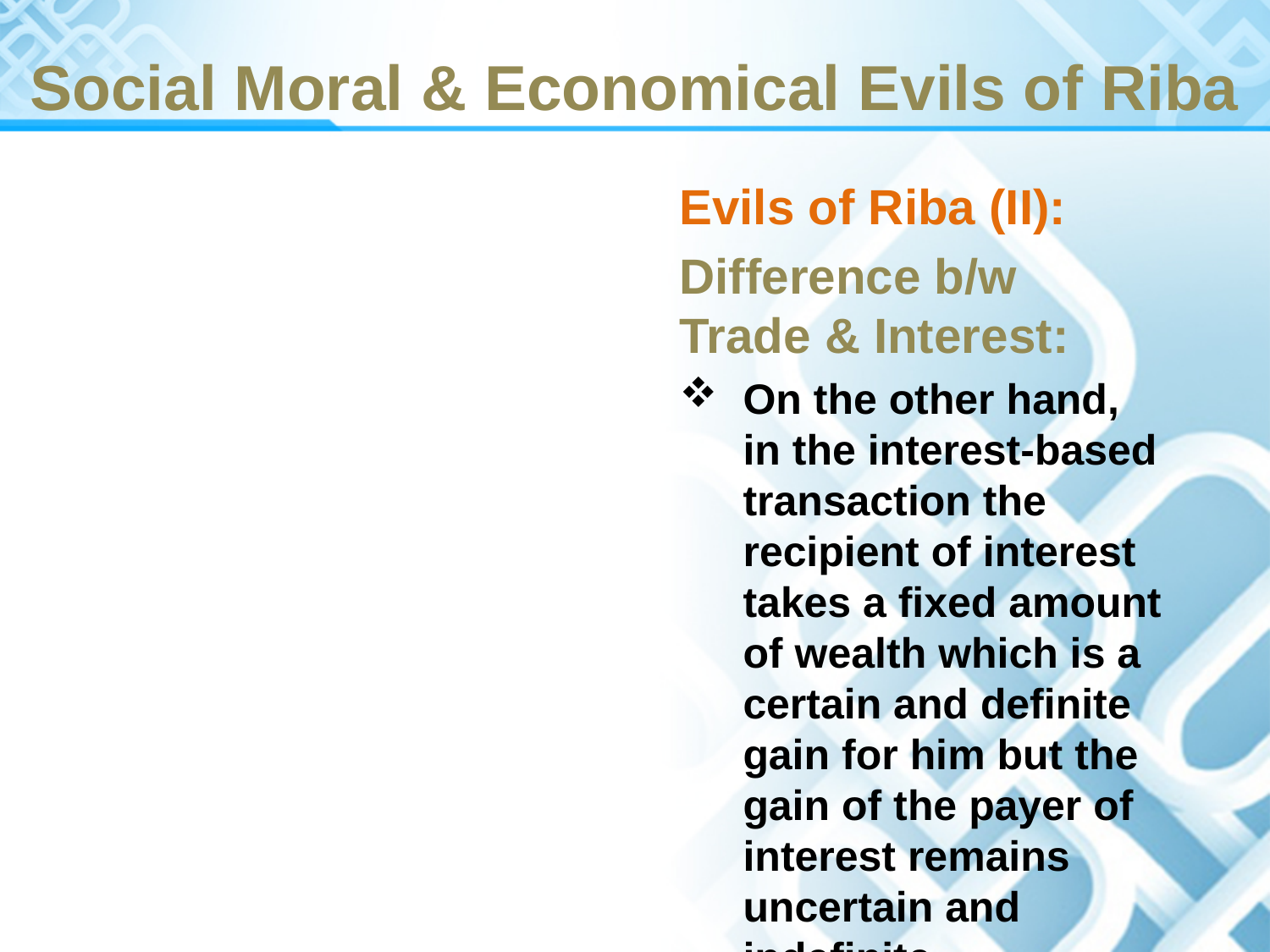

Social Moral & Economical Evils of Riba
Evils of Riba (II):
Difference b/w Trade & Interest:
On the other hand, in the interest-based transaction the recipient of interest takes a fixed amount of wealth which is a certain and definite gain for him but the gain of the payer of interest remains uncertain and indefinite.